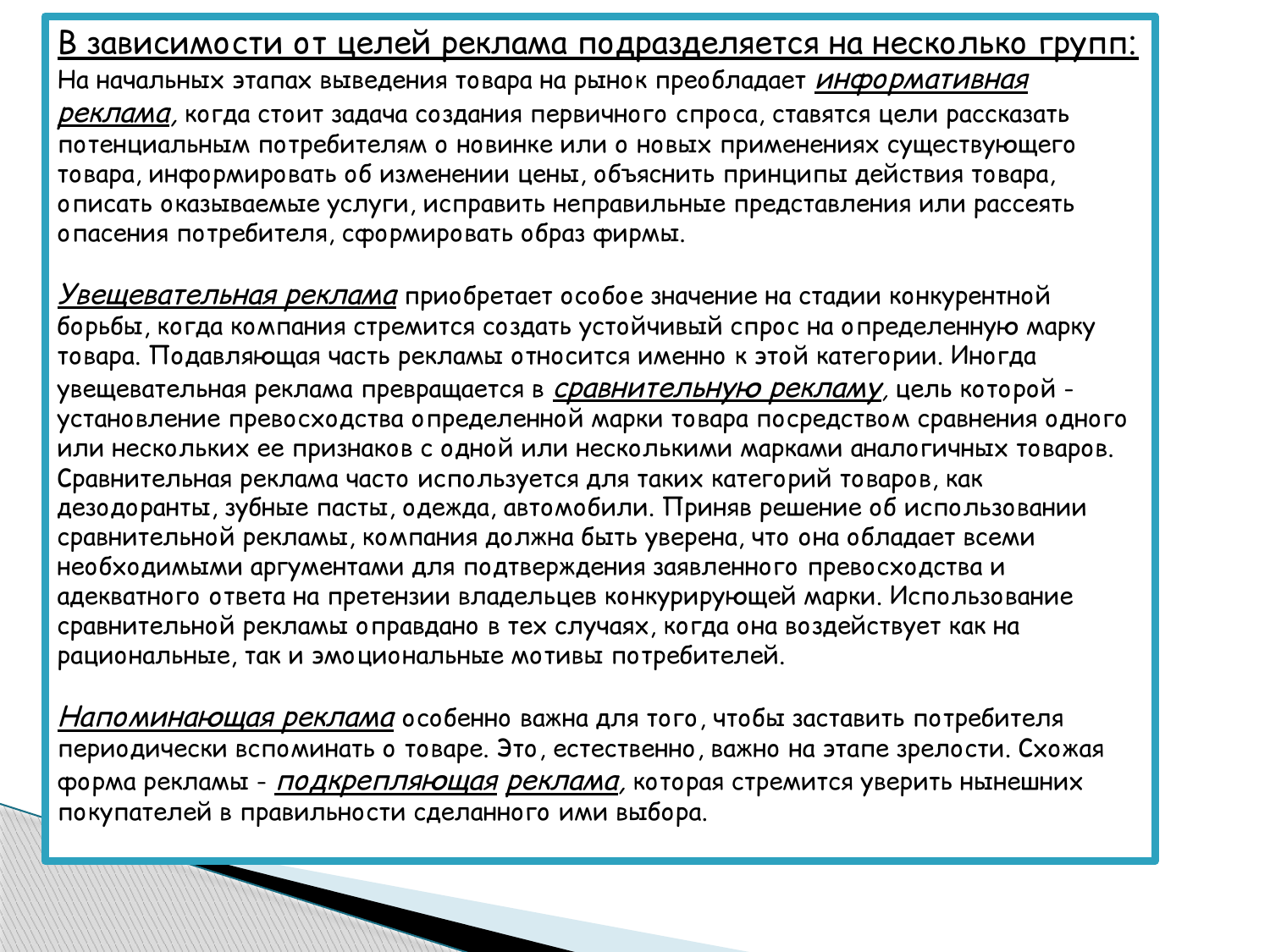

В зависимости от целей реклама подразделяется на несколько групп:
На начальных этапах выведения товара на рынок преобладает информативная реклама, когда стоит задача создания первичного спроса, ставятся цели рассказать потенциальным потребителям о новинке или о новых применениях существующего товара, информировать об изменении цены, объяснить принципы действия товара, описать оказываемые услуги, исправить неправильные представления или рассеять опасения потребителя, сформировать образ фирмы.

Увещевательная реклама приобретает особое значение на стадии конкурентной борьбы, когда компания стремится создать устойчивый спрос на определенную марку товара. Подавляющая часть рекламы относится именно к этой категории. Иногда увещевательная реклама превращается в сравнительную рекламу, цель которой - установление превосходства определенной марки товара посредством сравнения одного или нескольких ее признаков с одной или несколькими марками аналогичных товаров. Сравнительная реклама часто используется для таких категорий товаров, как дезодоранты, зубные пасты, одежда, автомобили. Приняв решение об использовании сравнительной рекламы, компания должна быть уверена, что она обладает всеми необходимыми аргументами для подтверждения заявленного превосходства и адекватного ответа на претензии владельцев конкурирующей марки. Использование сравнительной рекламы оправдано в тех случаях, когда она воздействует как на рациональные, так и эмоциональные мотивы потребителей.

Напоминающая реклама особенно важна для того, чтобы заставить потребителя периодически вспоминать о товаре. Это, естественно, важно на этапе зрелости. Схожая форма рекламы - подкрепляющая реклама, которая стремится уверить нынешних покупателей в правильности сделанного ими выбора.